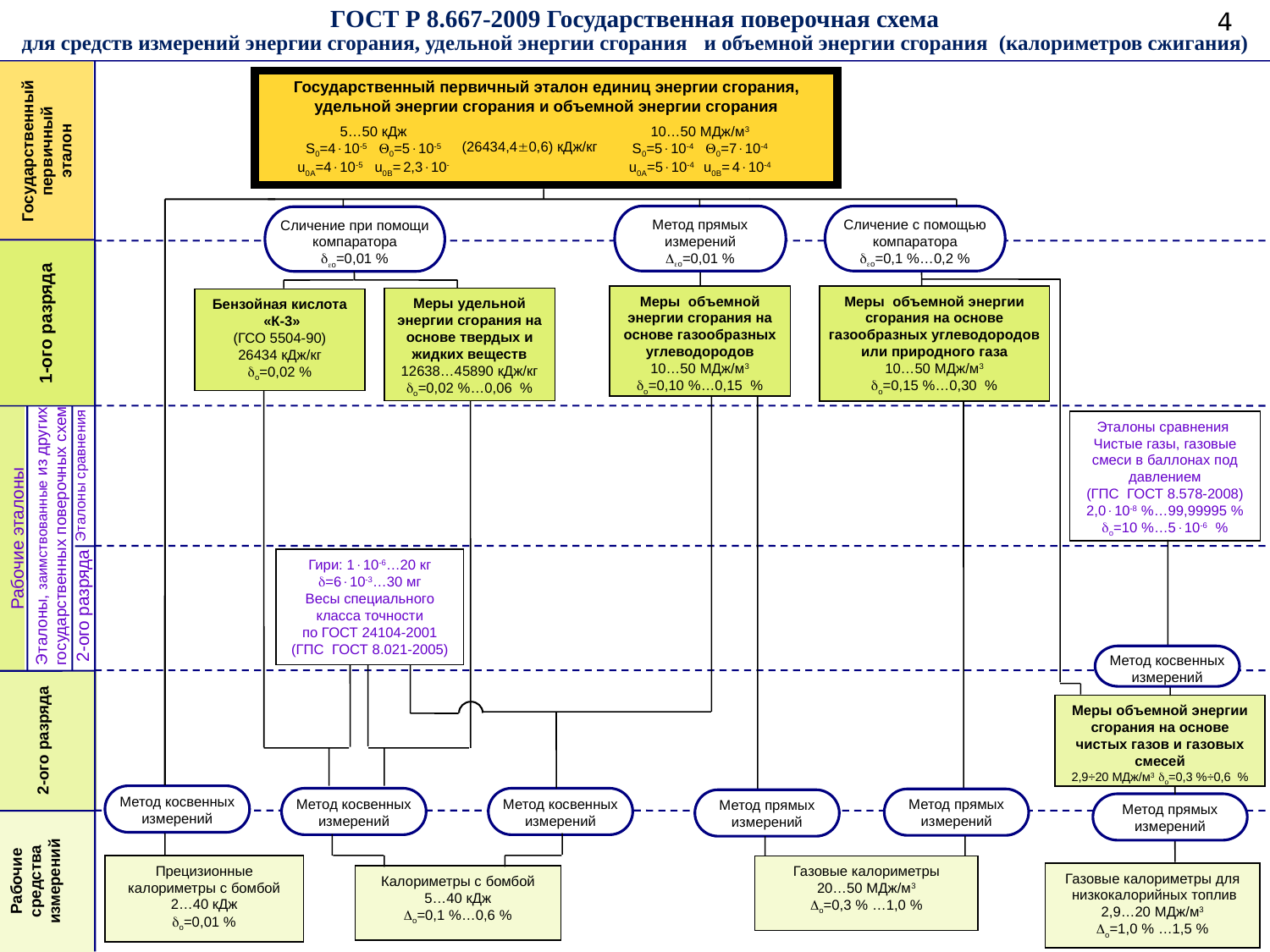

ГОСТ Р 8.667-2009 Государственная поверочная схема
для средств измерений энергии сгорания, удельной энергии сгорания   и объемной энергии сгорания  (калориметров сжигания)
4

Государственный первичный эталон единиц энергии сгорания,
удельной энергии сгорания и объемной энергии сгорания

Государственный первичный
эталон
5…50 кДж
S0=4⋅10-5     Θ0=5⋅10-5
u0A=4⋅10-5     u0B= 2,3⋅10-5
10…50 МДж/м3
S0=5⋅10-4     Θ0=7⋅10-4
u0A=5⋅10-4    u0B= 4⋅10-4
(26434,4±0,6) кДж/кг

Метод прямых измерений
Δεо=0,01 %
Сличение с помощью компаратора
δεо=0,1 %…0,2 %
Сличение при помощи компаратора
δεо=0,01 %

1-ого разряда

Меры  объемной энергии сгорания на основе газообразных углеводородов
10…50 МДж/м3
δо=0,10 %…0,15  %
Меры  объемной энергии сгорания на основе газообразных углеводородов или природного газа
10…50 МДж/м3
δо=0,15 %…0,30  %
Меры удельной энергии сгорания на основе твердых и жидких веществ
12638…45890 кДж/кг
δо=0,02 %…0,06  %
Бензойная кислота
 «К-3»
(ГСО 5504-90)
26434 кДж/кг
δо=0,02 %

Эталоны сравнения
Чистые газы, газовые смеси в баллонах под давлением
(ГПС  ГОСТ 8.578-2008)
2,0⋅10-8 %…99,99995 %
δо=10 %…5⋅10-6  %
Эталоны сравнения
Эталоны, заимствованные из других государственных поверочных схем
Рабочие эталоны

Гири: 1⋅10-6…20 кг
δ=6⋅10-3…30 мг
Весы специального класса точности
по ГОСТ 24104-2001
(ГПС  ГОСТ 8.021-2005)
2-ого разряда
Метод косвенных измерений

2-ого разряда
Меры объемной энергии сгорания на основе чистых газов и газовых смесей
2,9÷20 МДж/м3  δо=0,3 %÷0,6  %

Метод косвенных измерений

Метод косвенных измерений
Метод косвенных измерений
Метод прямых измерений
Метод прямых измерений
Метод прямых
измерений

Рабочие средства измерений

Прецизионные калориметры с бомбой
2…40 кДж
δо=0,01 %
Газовые калориметры
20…50 МДж/м3
Δо=0,3 % …1,0 %
Газовые калориметры для
 низкокалорийных топлив
2,9…20 МДж/м3
Δо=1,0 % …1,5 %
Калориметры с бомбой
5…40 кДж
Δо=0,1 %…0,6 %